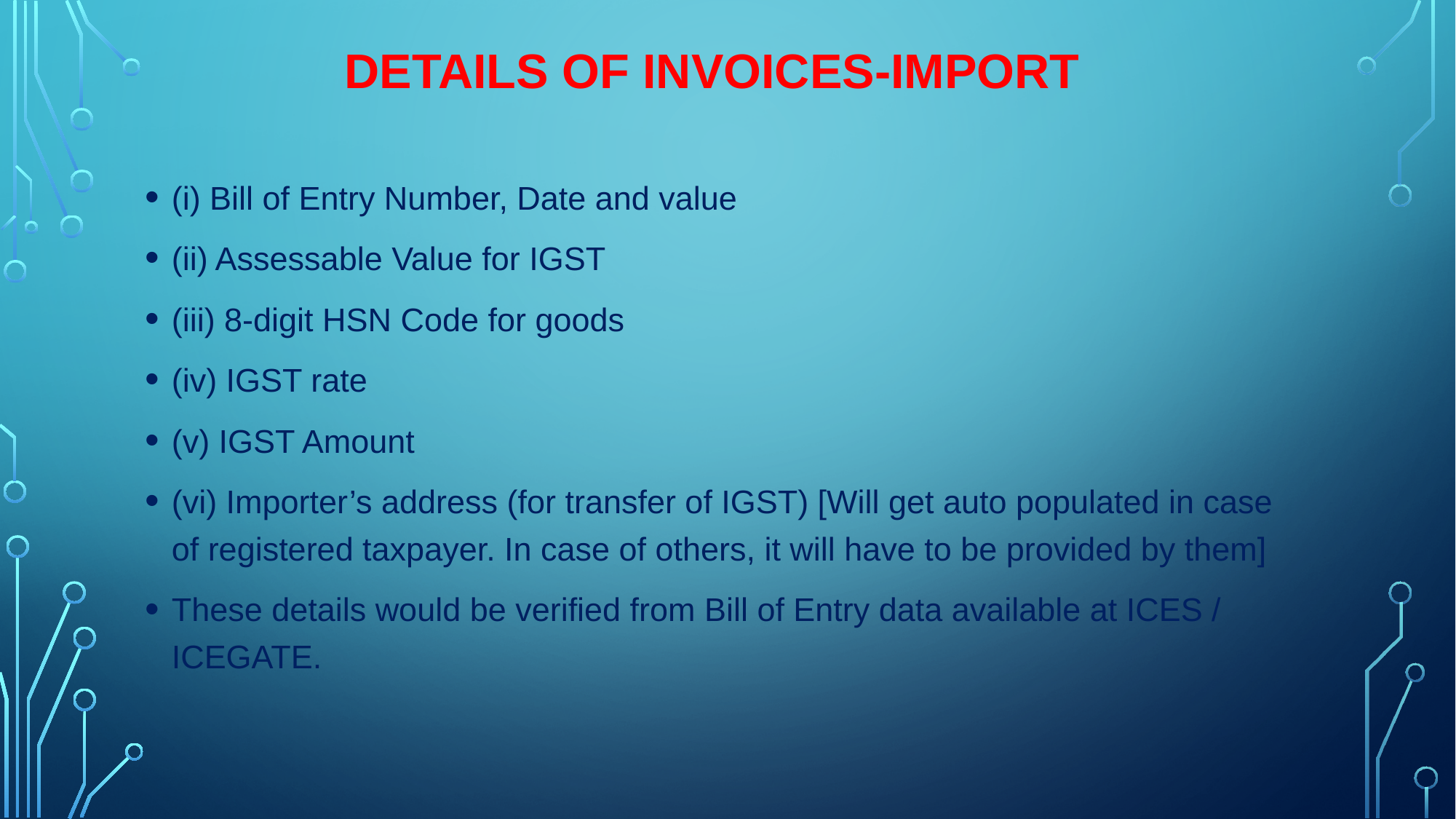

# Details of Invoices-Import
(i) Bill of Entry Number, Date and value
(ii) Assessable Value for IGST
(iii) 8-digit HSN Code for goods
(iv) IGST rate
(v) IGST Amount
(vi) Importer’s address (for transfer of IGST) [Will get auto populated in case of registered taxpayer. In case of others, it will have to be provided by them]
These details would be verified from Bill of Entry data available at ICES / ICEGATE.